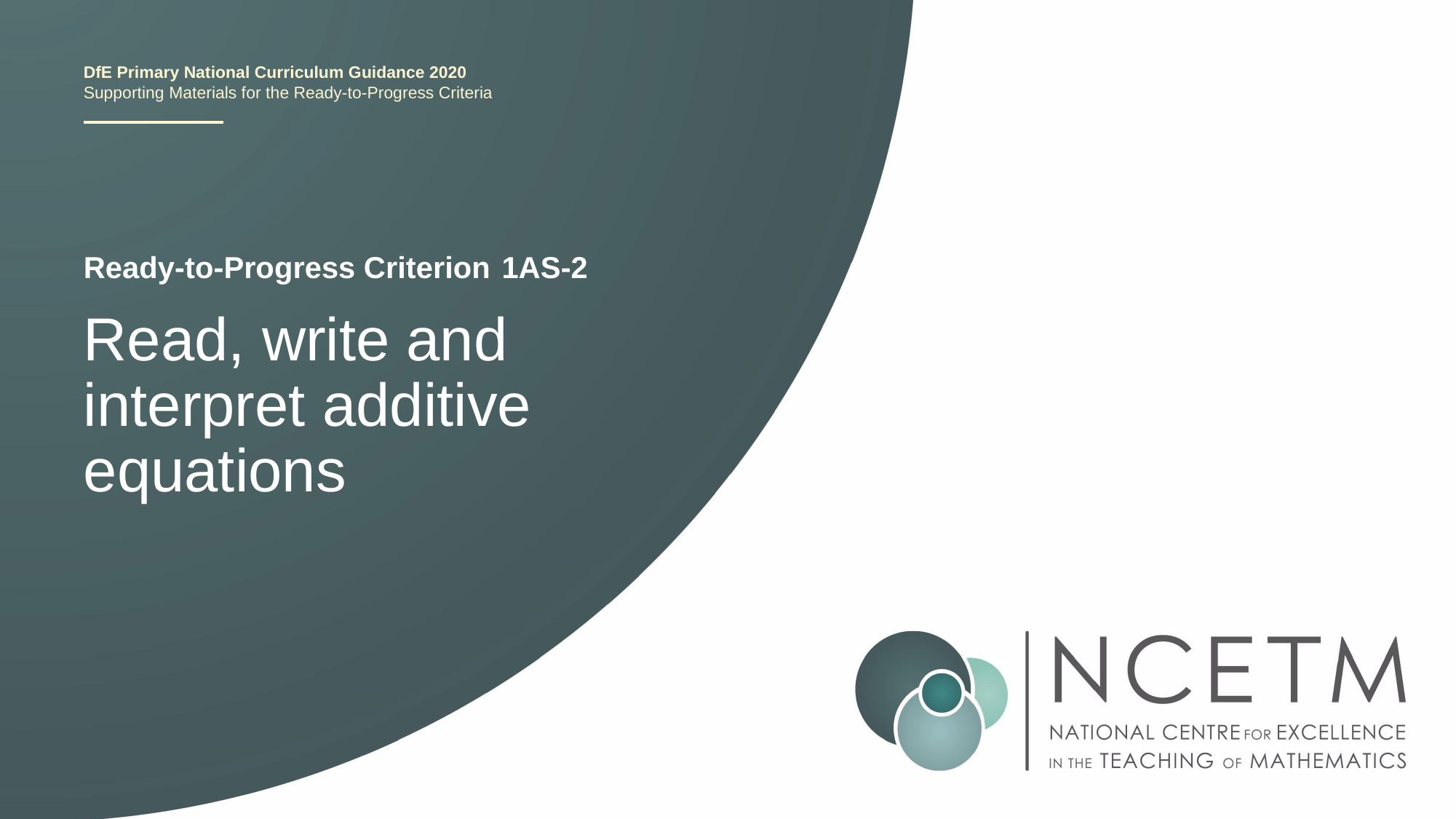

1AS-2
Read, write and interpret additive equations